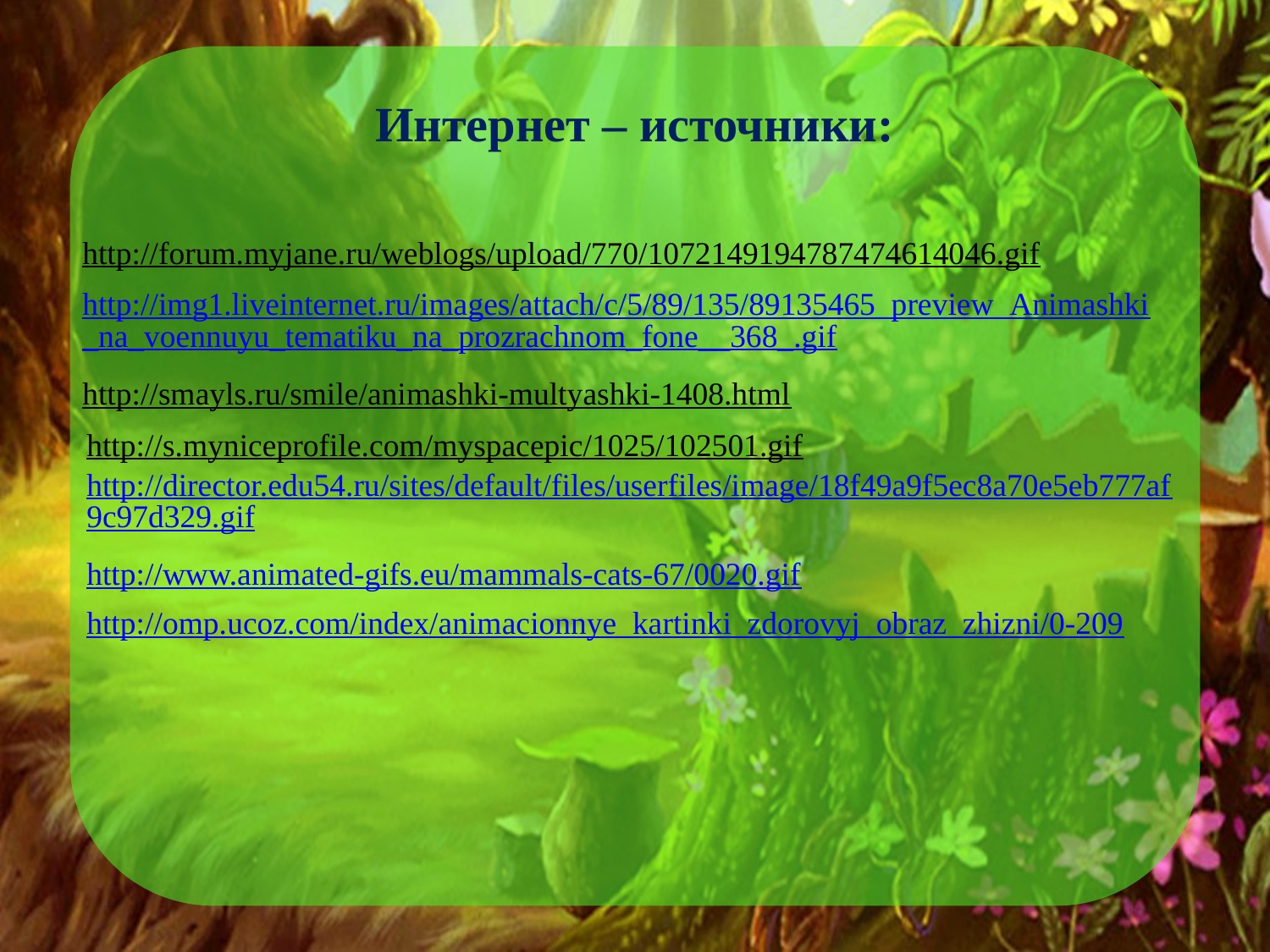

Интернет – источники:
http://forum.myjane.ru/weblogs/upload/770/1072149194787474614046.gif
http://img1.liveinternet.ru/images/attach/c/5/89/135/89135465_preview_Animashki_na_voennuyu_tematiku_na_prozrachnom_fone__368_.gif
http://smayls.ru/smile/animashki-multyashki-1408.html
http://s.myniceprofile.com/myspacepic/1025/102501.gif
http://director.edu54.ru/sites/default/files/userfiles/image/18f49a9f5ec8a70e5eb777af9c97d329.gif
http://www.animated-gifs.eu/mammals-cats-67/0020.gif
http://omp.ucoz.com/index/animacionnye_kartinki_zdorovyj_obraz_zhizni/0-209